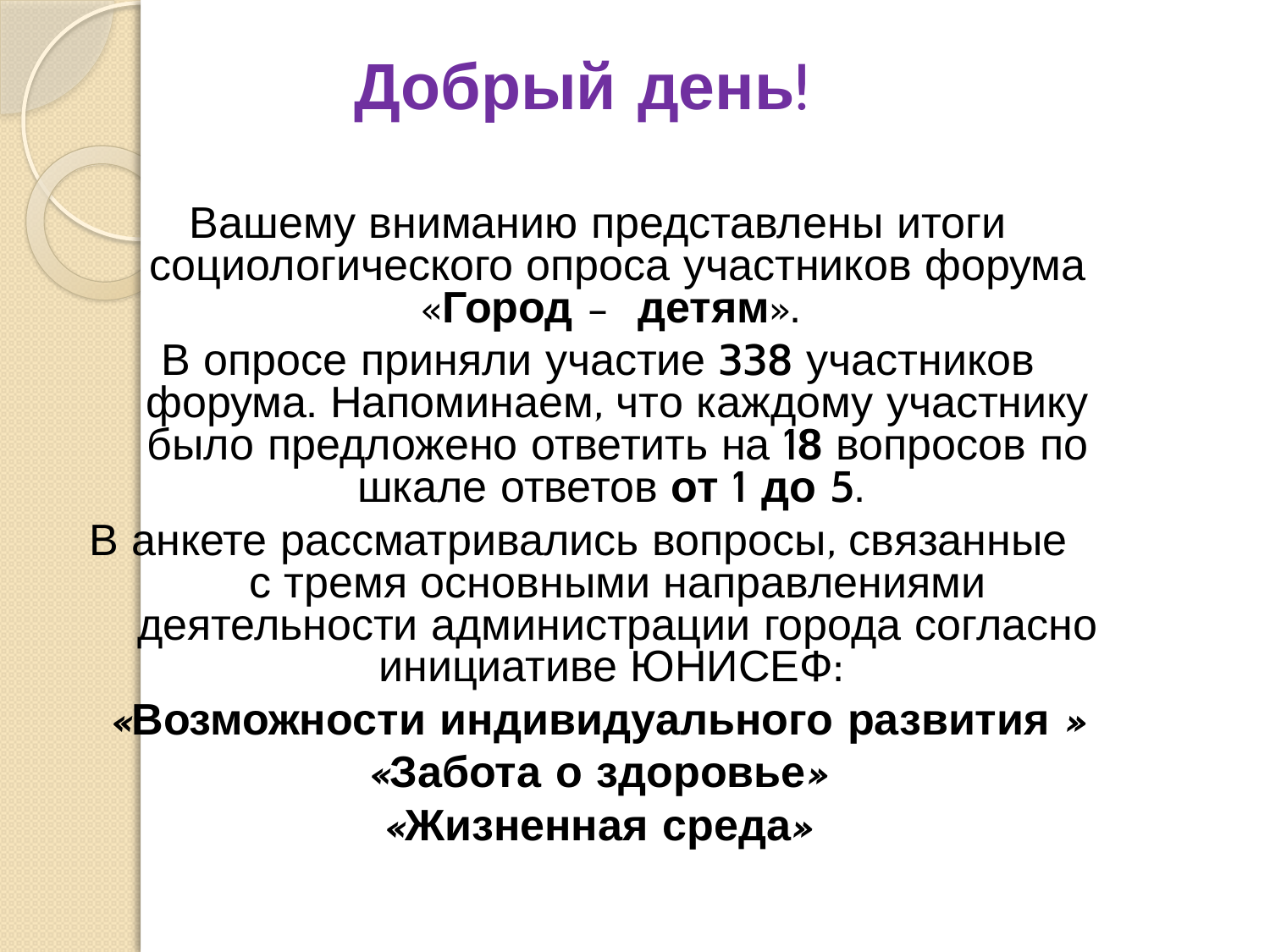

# Добрый день!
Вашему вниманию представлены итоги социологического опроса участников форума «Город –  детям».
В опросе приняли участие 338 участников форума. Напоминаем, что каждому участнику было предложено ответить на 18 вопросов по шкале ответов от 1 до 5.
В анкете рассматривались вопросы, связанные    с тремя основными направлениями деятельности администрации города согласно инициативе ЮНИСЕФ:
«Возможности индивидуального развития »
«Забота о здоровье»
«Жизненная среда»